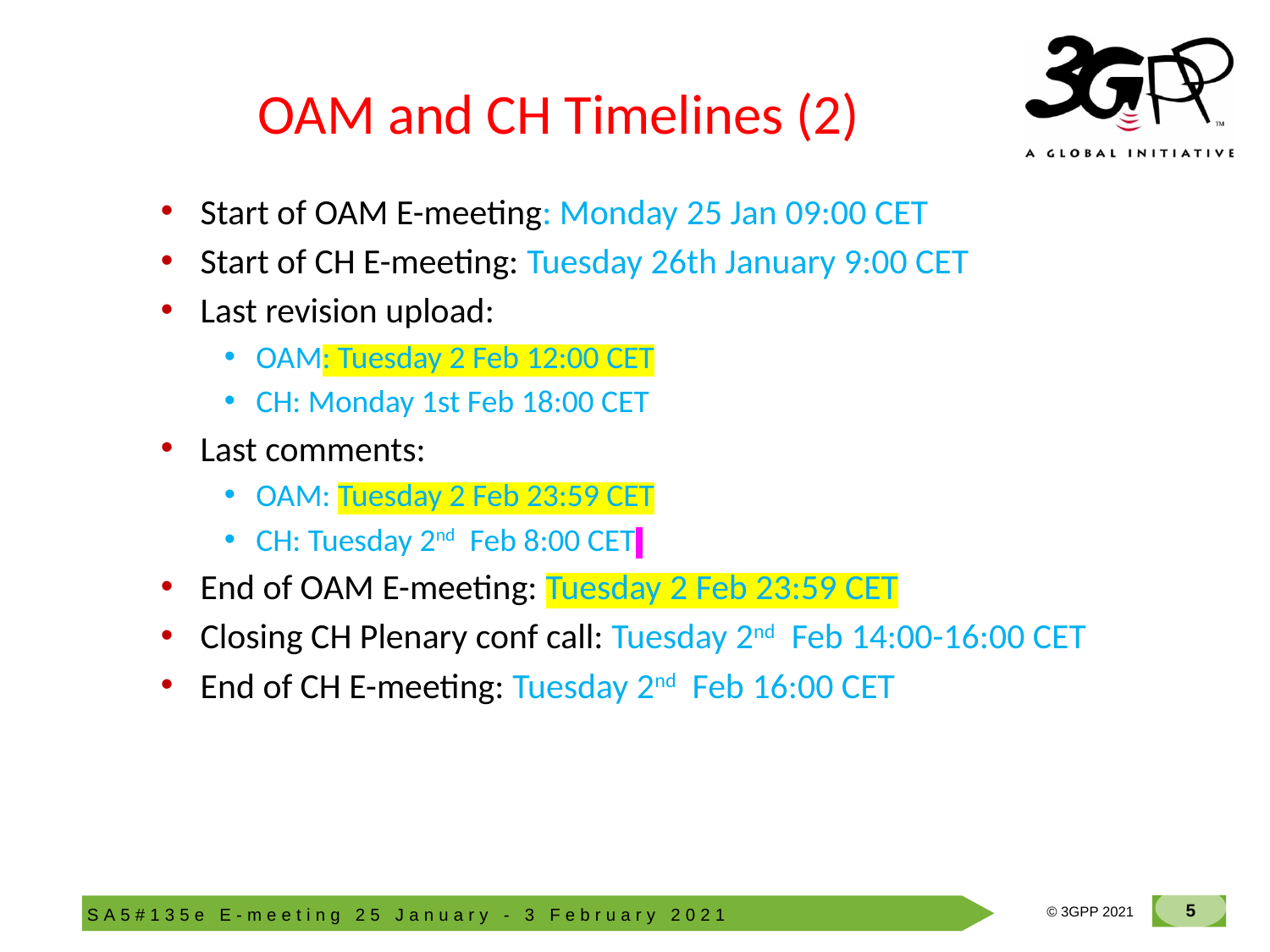

# OAM and CH Timelines (2)
Start of OAM E-meeting: Monday 25 Jan 09:00 CET
Start of CH E-meeting: Tuesday 26th January 9:00 CET
Last revision upload:
OAM: Tuesday 2 Feb 12:00 CET
CH: Monday 1st Feb 18:00 CET
Last comments:
OAM: Tuesday 2 Feb 23:59 CET
CH: Tuesday 2nd  Feb 8:00 CET
End of OAM E-meeting: Tuesday 2 Feb 23:59 CET
Closing CH Plenary conf call: Tuesday 2nd  Feb 14:00-16:00 CET
End of CH E-meeting: Tuesday 2nd  Feb 16:00 CET